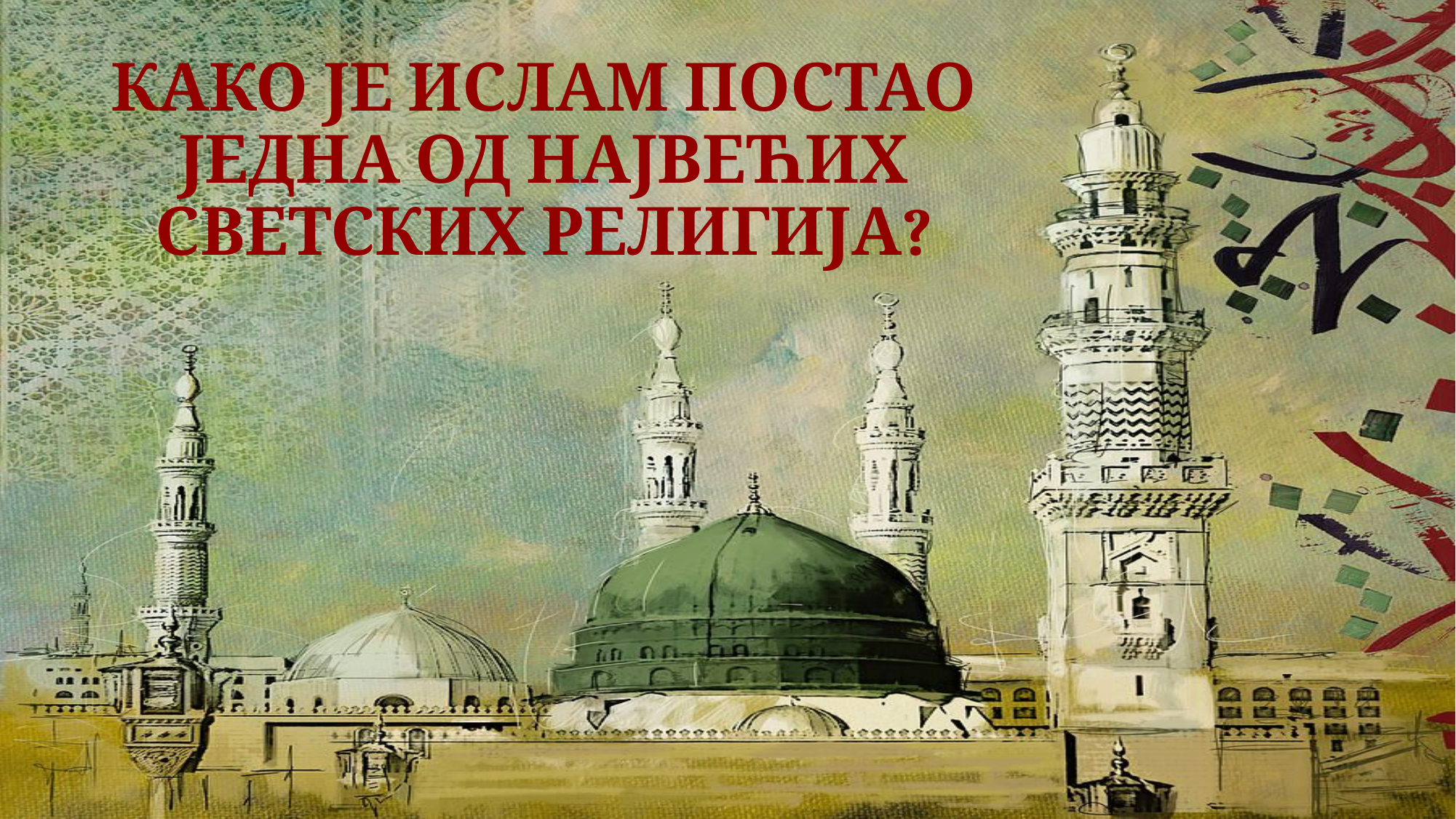

# КАКО ЈЕ ИСЛАМ ПОСТАО ЈЕДНА ОД НАЈВЕЋИХ СВЕТСКИХ РЕЛИГИЈА?